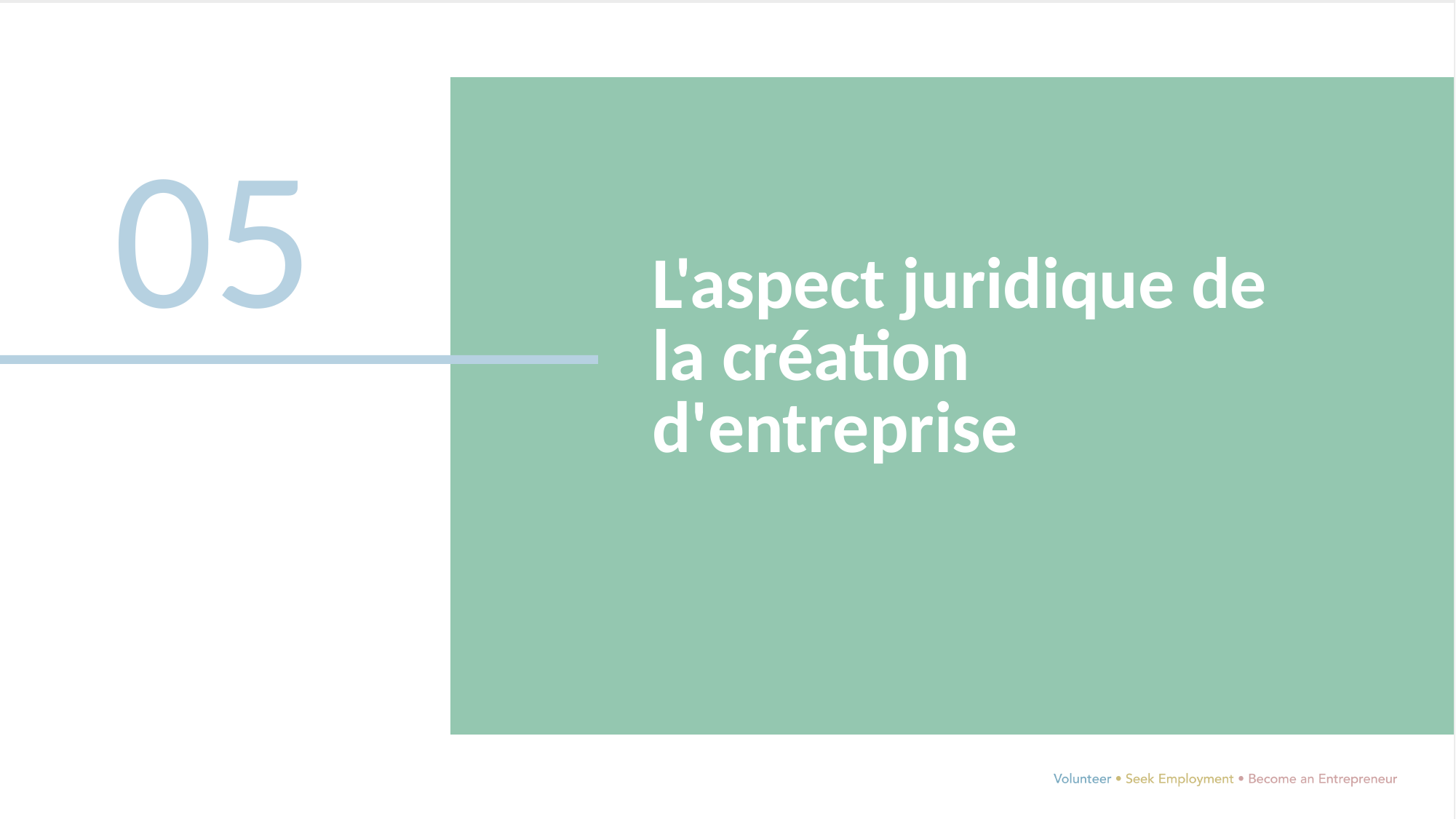

05
L'aspect juridique de la création d'entreprise